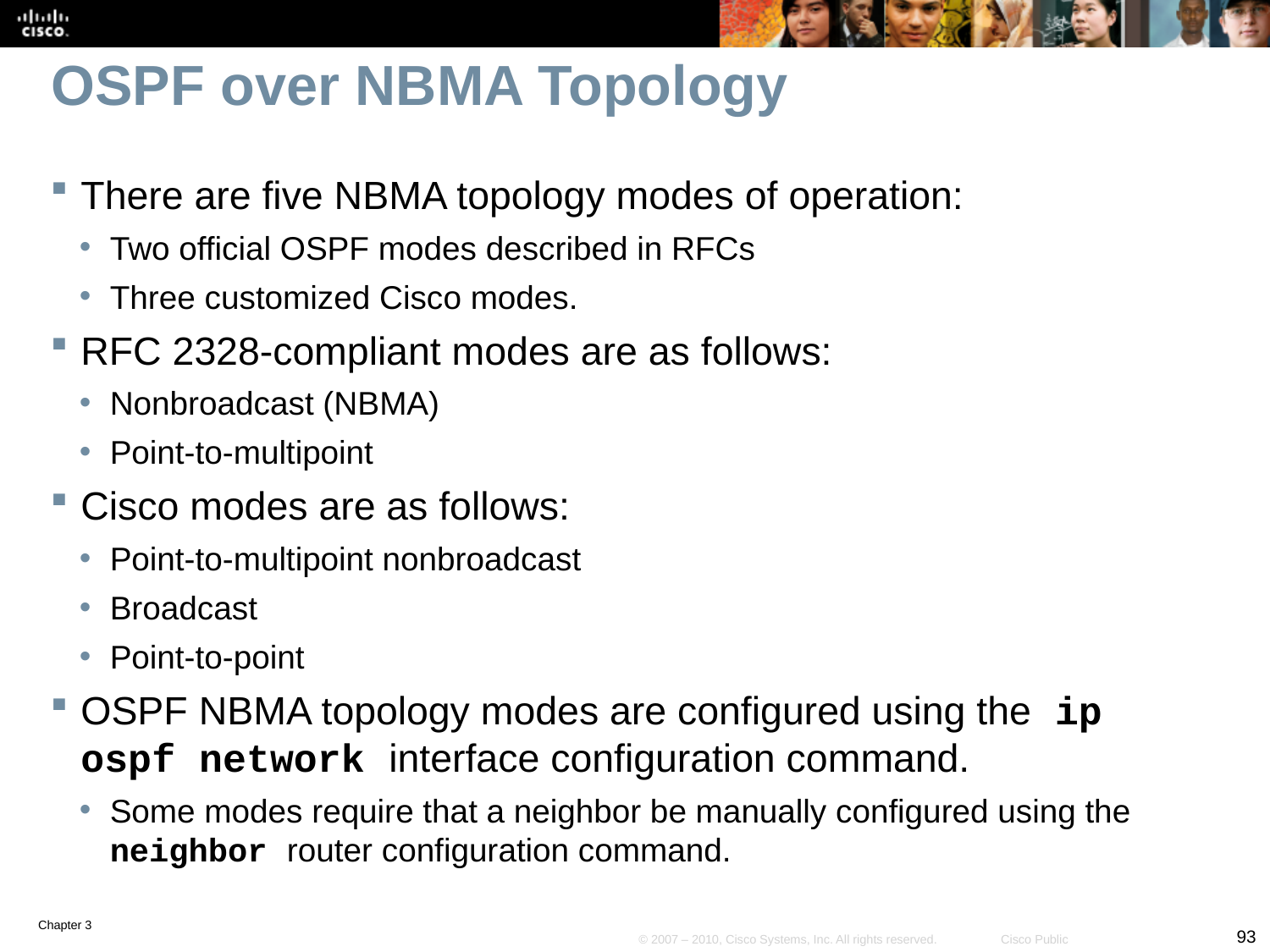

# OSPF over NBMA Topology
There are five NBMA topology modes of operation:
Two official OSPF modes described in RFCs
Three customized Cisco modes.
RFC 2328-compliant modes are as follows:
Nonbroadcast (NBMA)
Point-to-multipoint
Cisco modes are as follows:
Point-to-multipoint nonbroadcast
Broadcast
Point-to-point
OSPF NBMA topology modes are configured using the ip ospf network interface configuration command.
Some modes require that a neighbor be manually configured using the neighbor router configuration command.